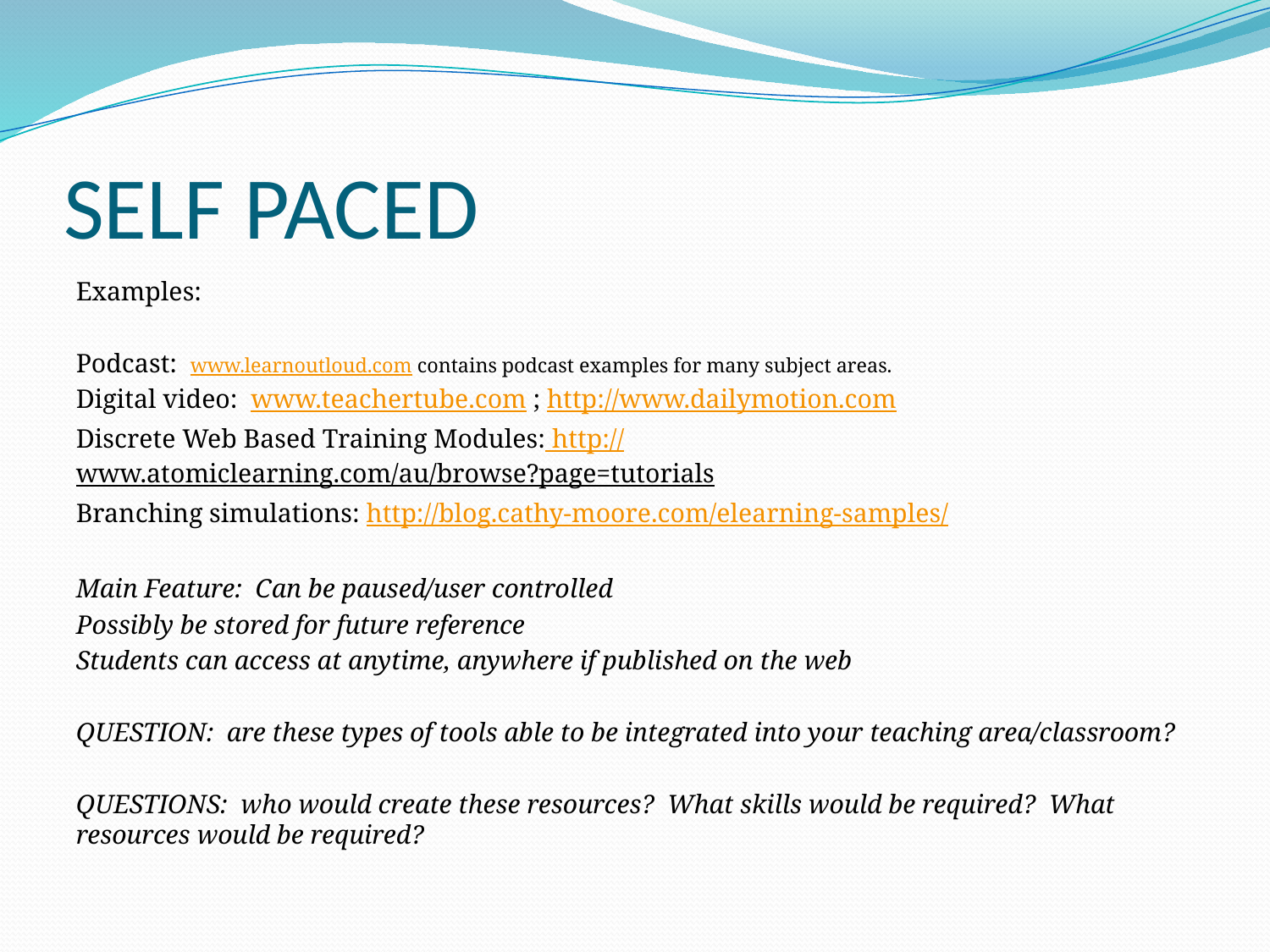

# SELF PACED
Examples:

Podcast:  www.learnoutloud.com contains podcast examples for many subject areas.
Digital video:  www.teachertube.com ; http://www.dailymotion.com
Discrete Web Based Training Modules: http://www.atomiclearning.com/au/browse?page=tutorials
Branching simulations: http://blog.cathy-moore.com/elearning-samples/

Main Feature:  Can be paused/user controlled
Possibly be stored for future reference
Students can access at anytime, anywhere if published on the web

QUESTION:  are these types of tools able to be integrated into your teaching area/classroom?

QUESTIONS:  who would create these resources?  What skills would be required?  What resources would be required?